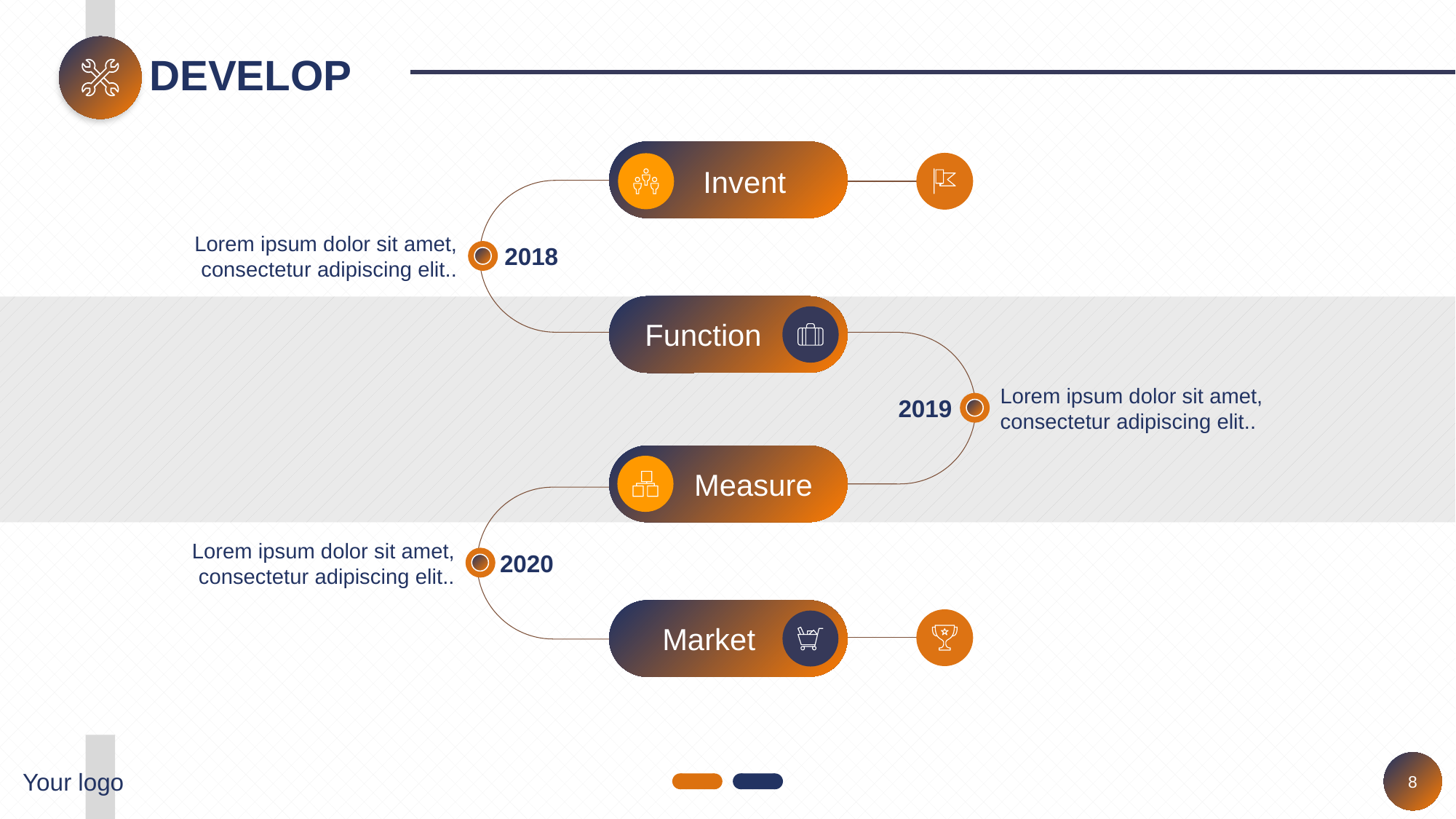

DEVELOP

Invent

Lorem ipsum dolor sit amet, consectetur adipiscing elit..

2018

Function

Lorem ipsum dolor sit amet, consectetur adipiscing elit..

2019

Measure

Lorem ipsum dolor sit amet, consectetur adipiscing elit..

2020

Market

8
Your logo